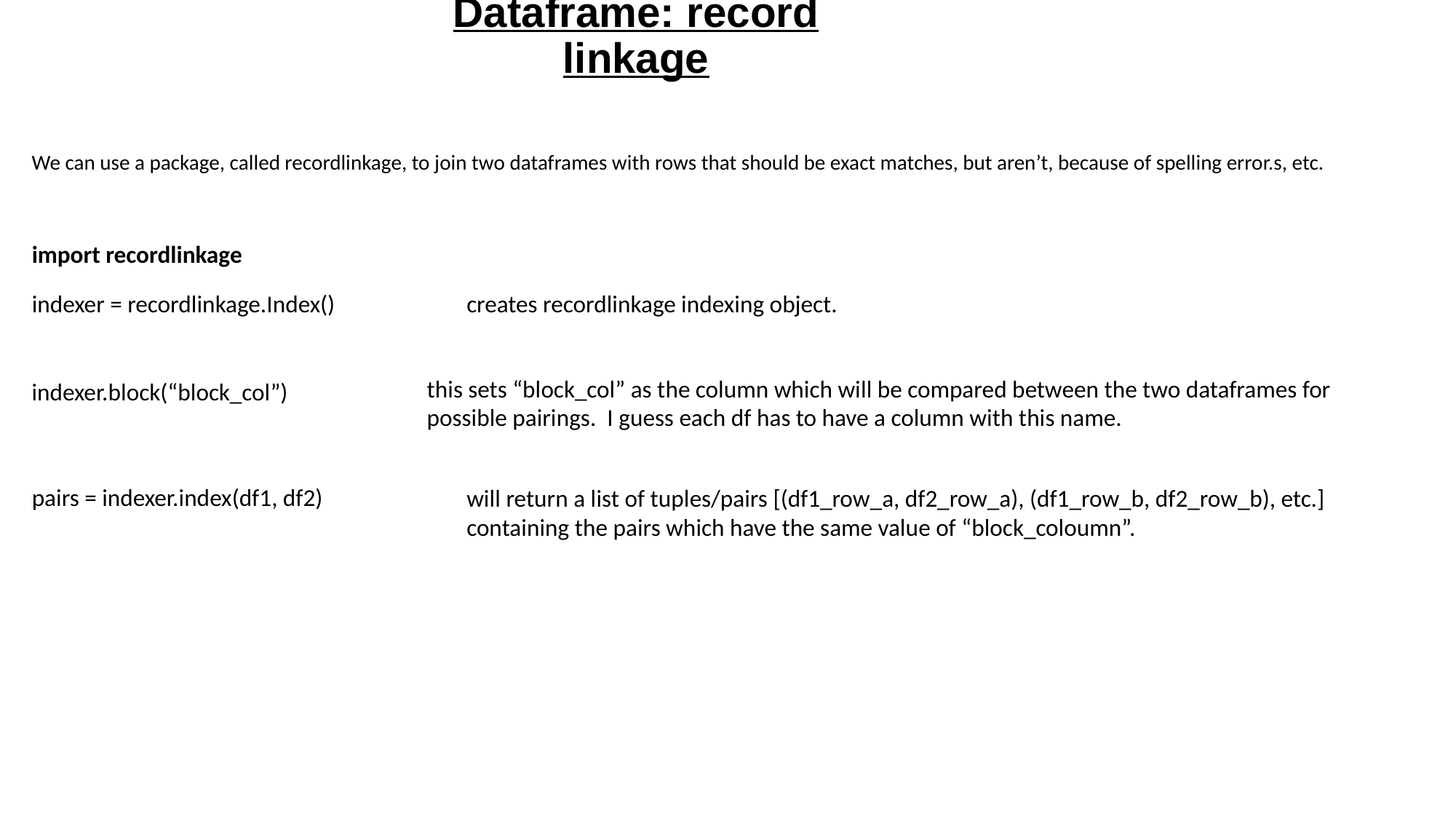

# Dataframe: record linkage
We can use a package, called recordlinkage, to join two dataframes with rows that should be exact matches, but aren’t, because of spelling error.s, etc.
import recordlinkage
indexer = recordlinkage.Index()
creates recordlinkage indexing object.
this sets “block_col” as the column which will be compared between the two dataframes for possible pairings.  I guess each df has to have a column with this name.
indexer.block(“block_col”)
pairs = indexer.index(df1, df2)
will return a list of tuples/pairs [(df1_row_a, df2_row_a), (df1_row_b, df2_row_b), etc.] containing the pairs which have the same value of “block_coloumn”.